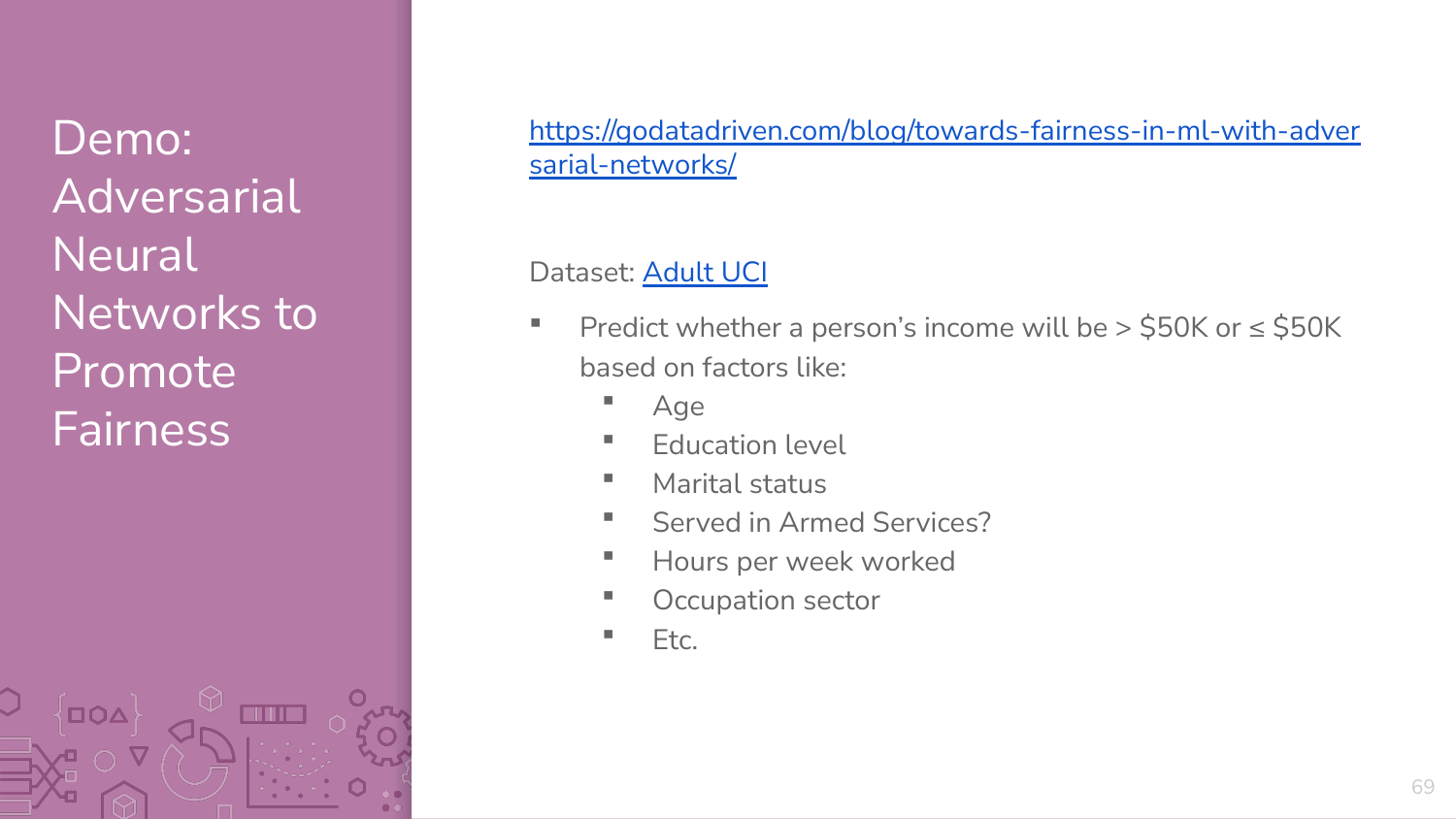

# Demo: Adversarial Neural Networks to Promote Fairness
https://godatadriven.com/blog/towards-fairness-in-ml-with-adversarial-networks/

Dataset: Adult UCI
Predict whether a person’s income will be > $50K or ≤ $50K based on factors like:
Age
Education level
Marital status
Served in Armed Services?
Hours per week worked
Occupation sector
Etc.
69